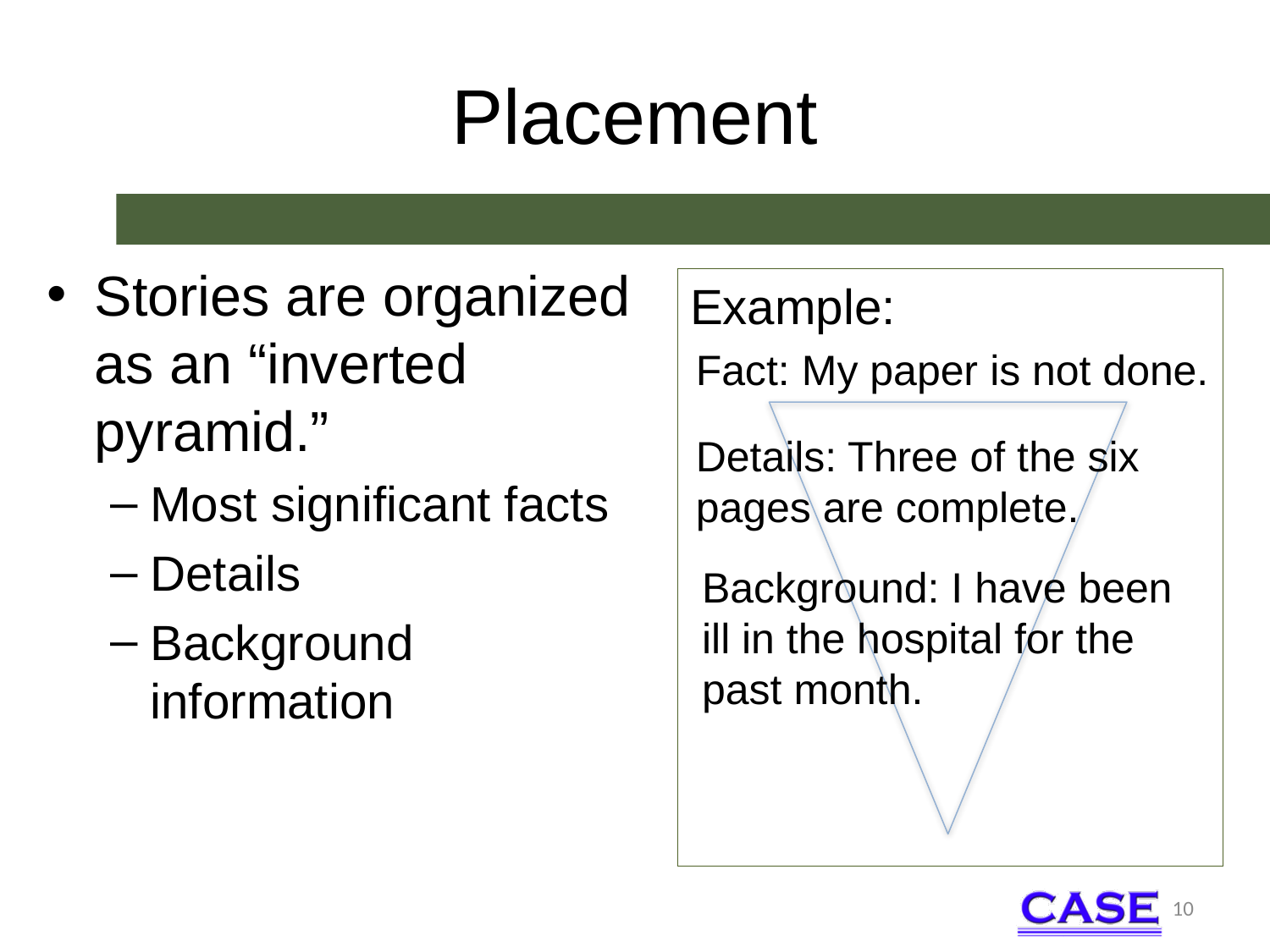

# Placement
Stories are organized as an “inverted pyramid.”
Most significant facts
Details
Background information

Example:
Fact: My paper is not done.

Details: Three of the six pages are complete.
Background: I have been ill in the hospital for the past month.
10